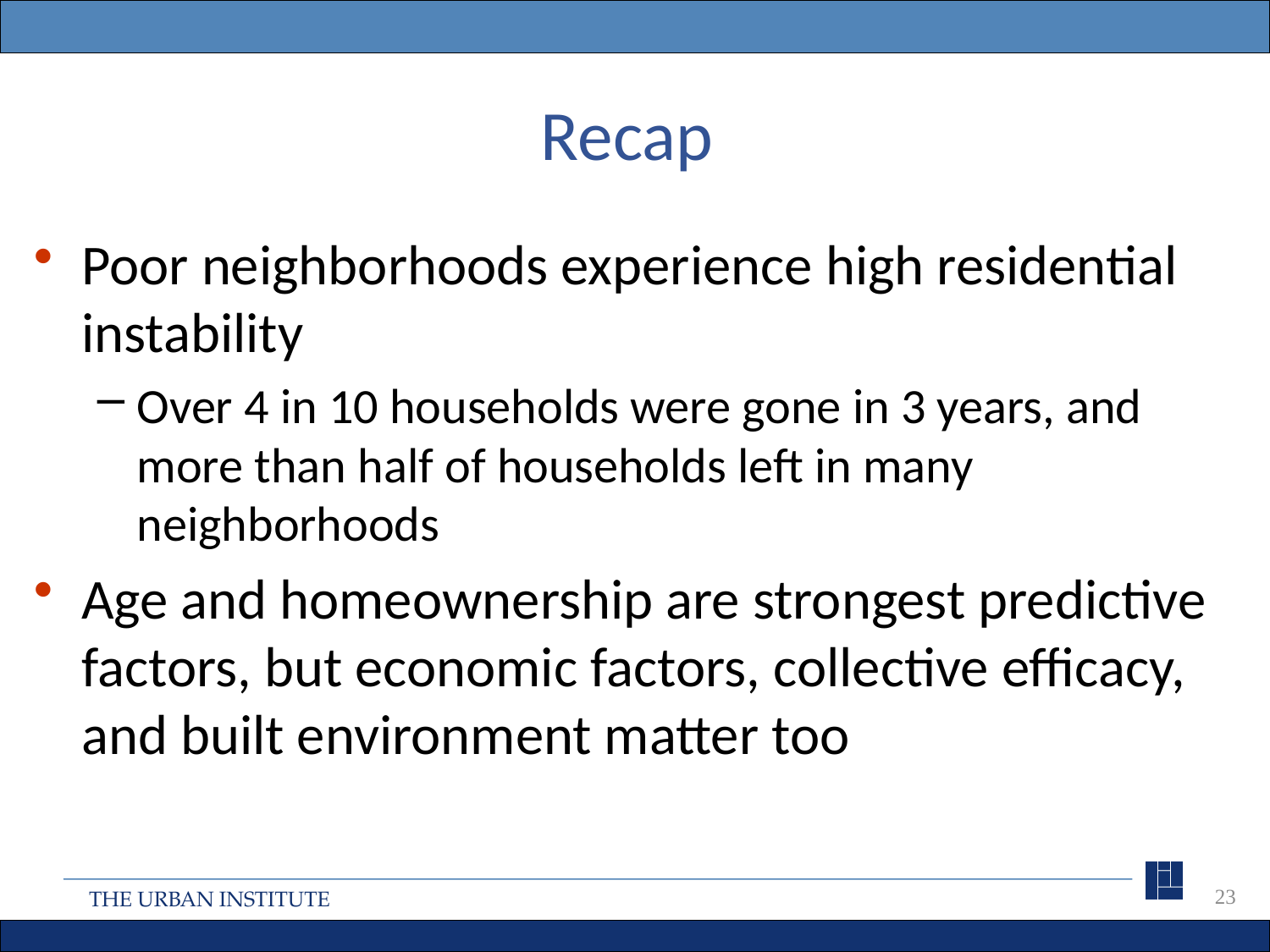

# Recap
Poor neighborhoods experience high residential instability
Over 4 in 10 households were gone in 3 years, and more than half of households left in many neighborhoods
Age and homeownership are strongest predictive factors, but economic factors, collective efficacy, and built environment matter too
23